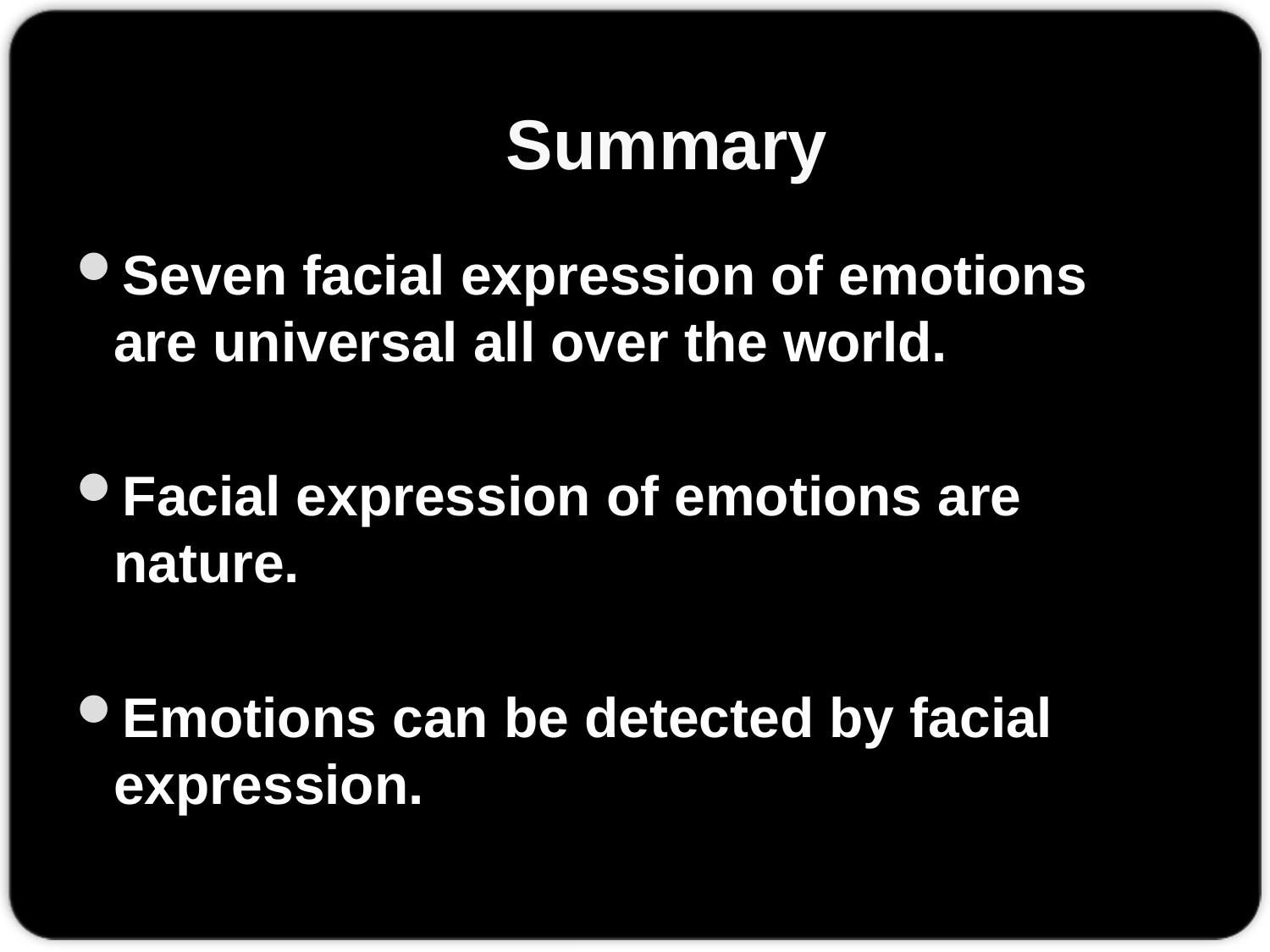

# Summary
Seven facial expression of emotions are universal all over the world.

Facial expression of emotions are nature.

Emotions can be detected by facial expression.